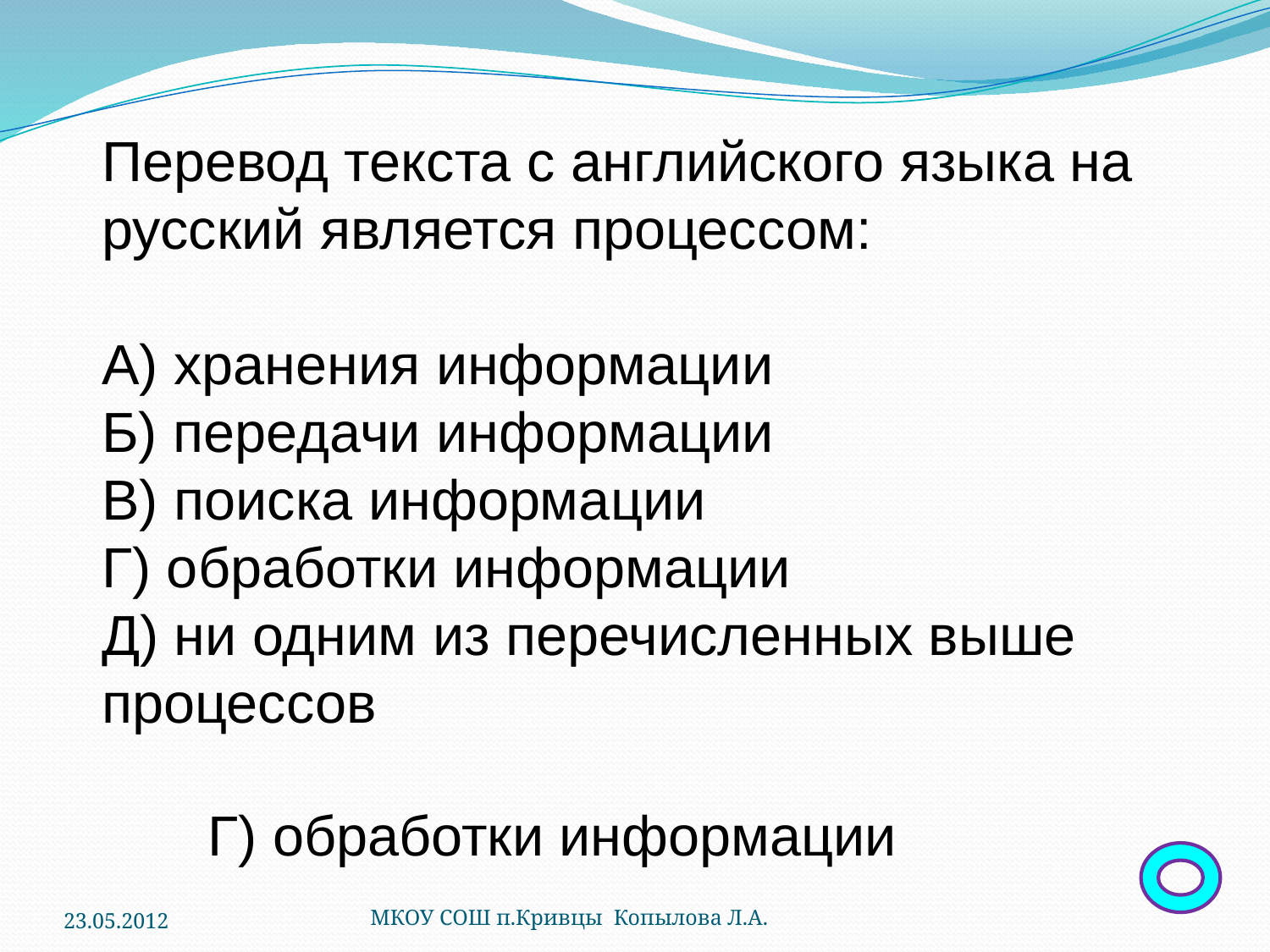

Перевод текста с английского языка на русский является процессом:

А) хранения информации
Б) передачи информации
В) поиска информации
Г) обработки информации
Д) ни одним из перечисленных выше процессов
Г) обработки информации

23.05.2012
МКОУ СОШ п.Кривцы  Копылова Л.А.